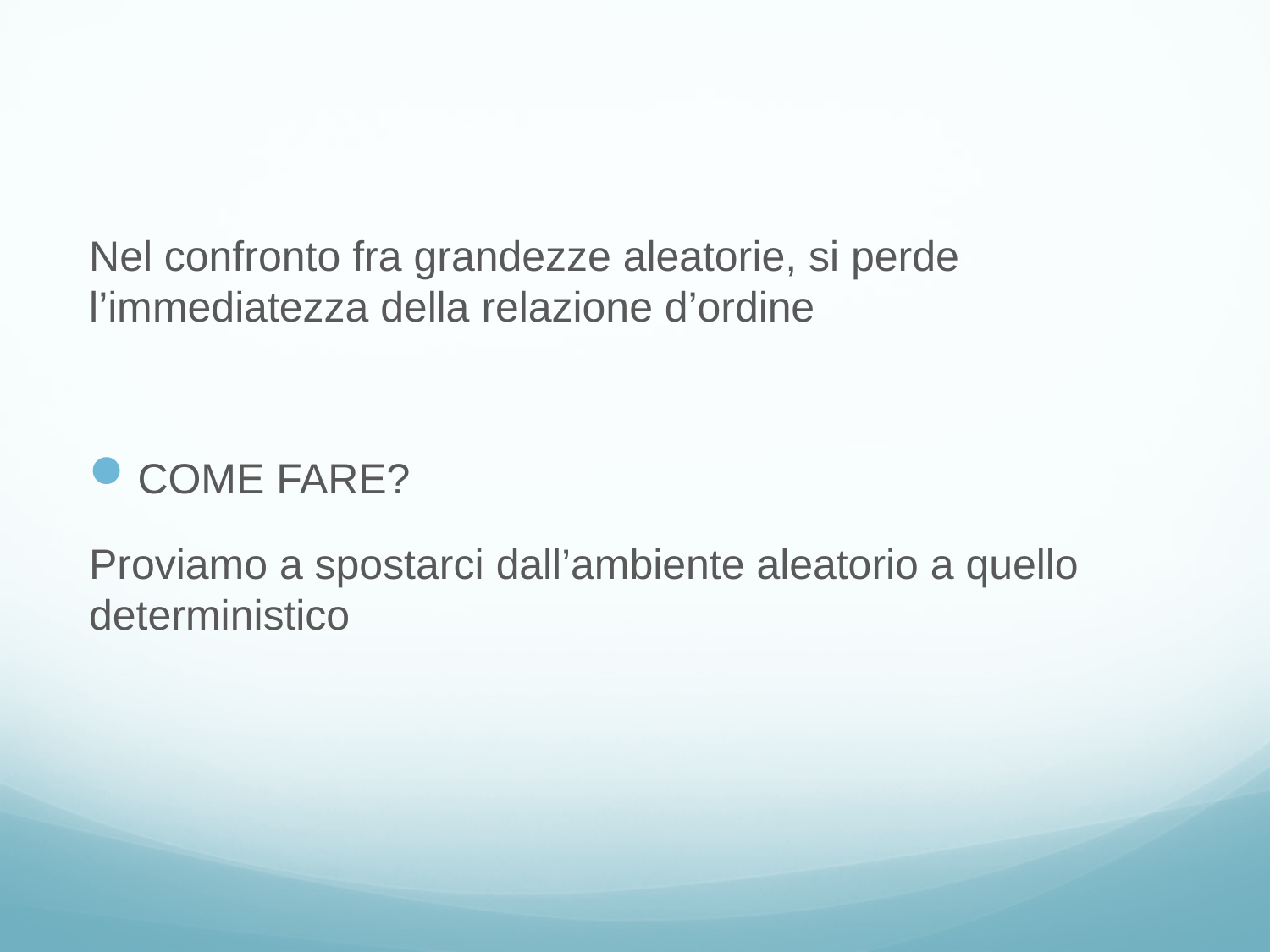

#
Nel confronto fra grandezze aleatorie, si perde l’immediatezza della relazione d’ordine

COME FARE?
Proviamo a spostarci dall’ambiente aleatorio a quello deterministico